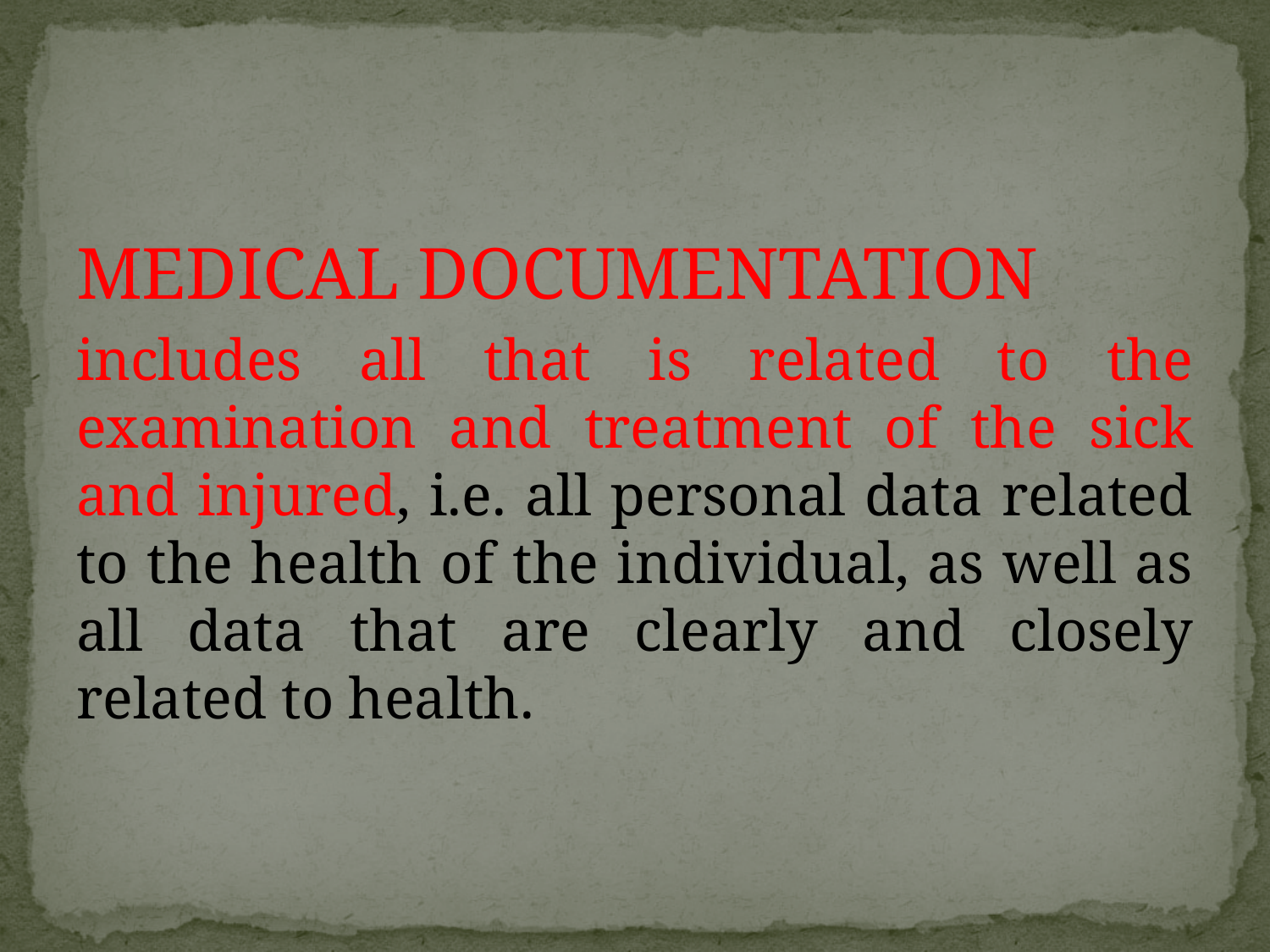

MEDICAL DOCUMENTATION
includes all that is related to the examination and treatment of the sick and injured, i.e. all personal data related to the health of the individual, as well as all data that are clearly and closely related to health.